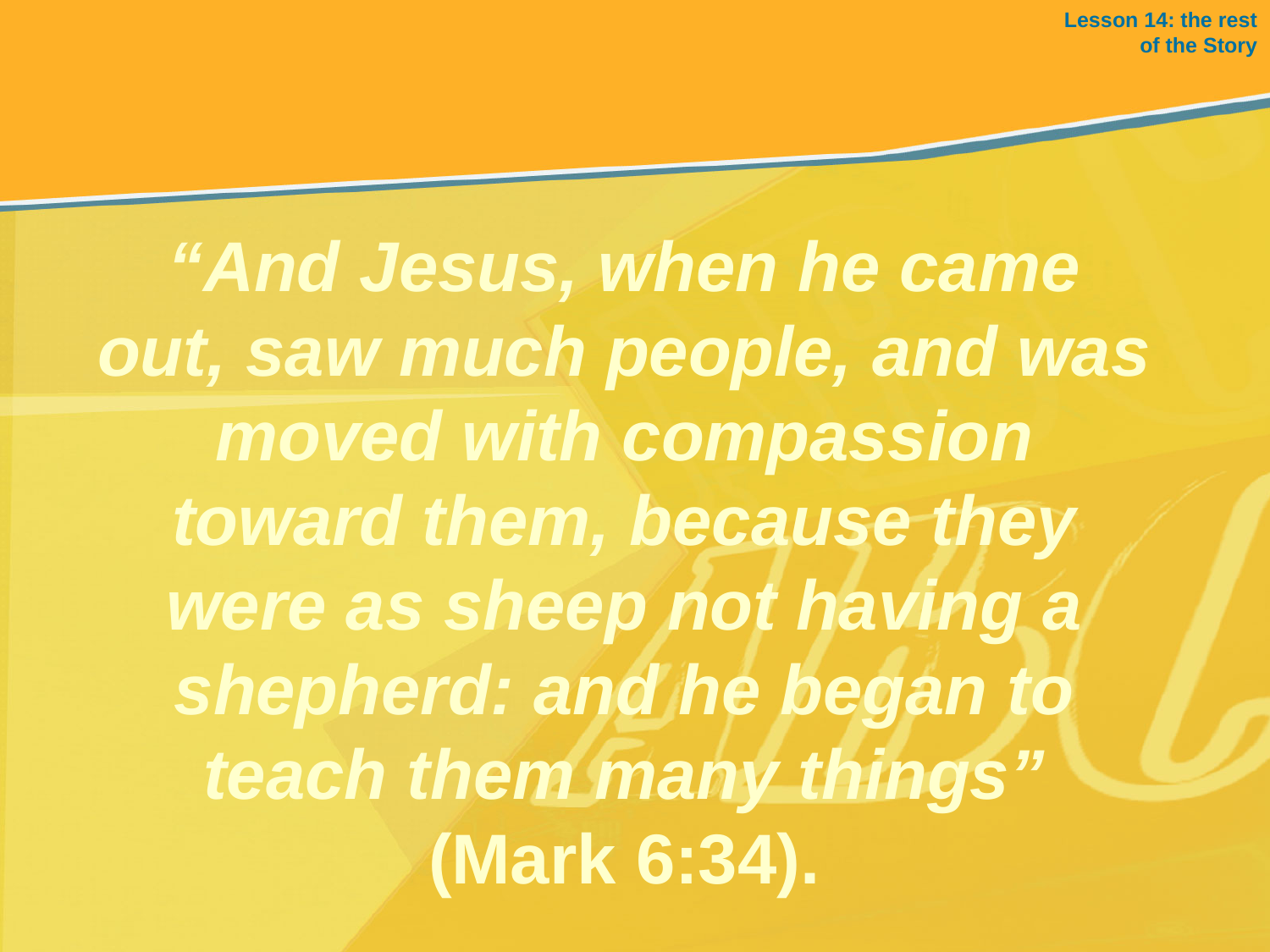

Lesson 14: the rest of the Story
“And Jesus, when he came out, saw much people, and was moved with compassion toward them, because they were as sheep not having a shepherd: and he began to teach them many things”
(Mark 6:34).